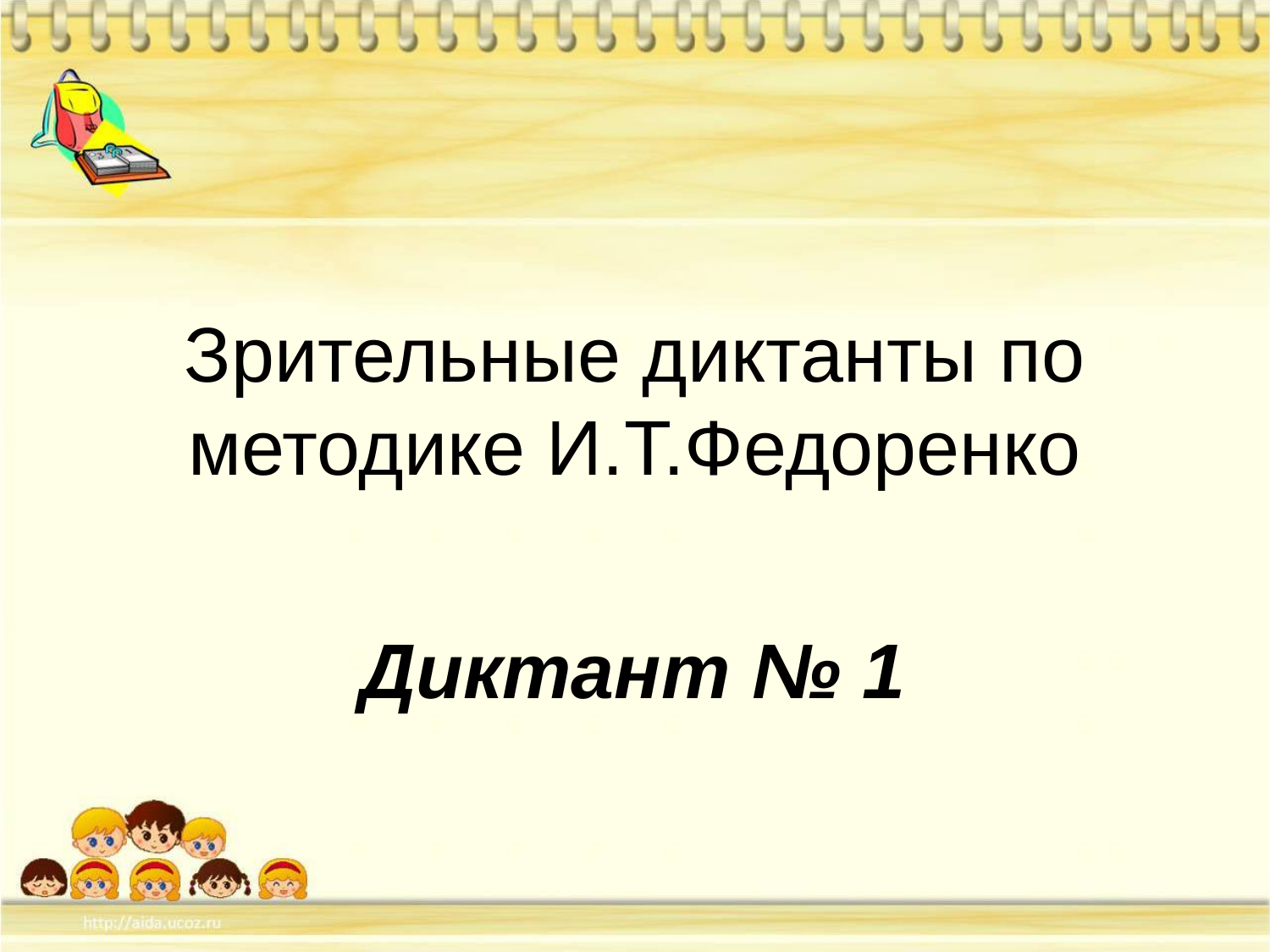

# Зрительные диктанты по методике И.Т.Федоренко
Диктант № 1